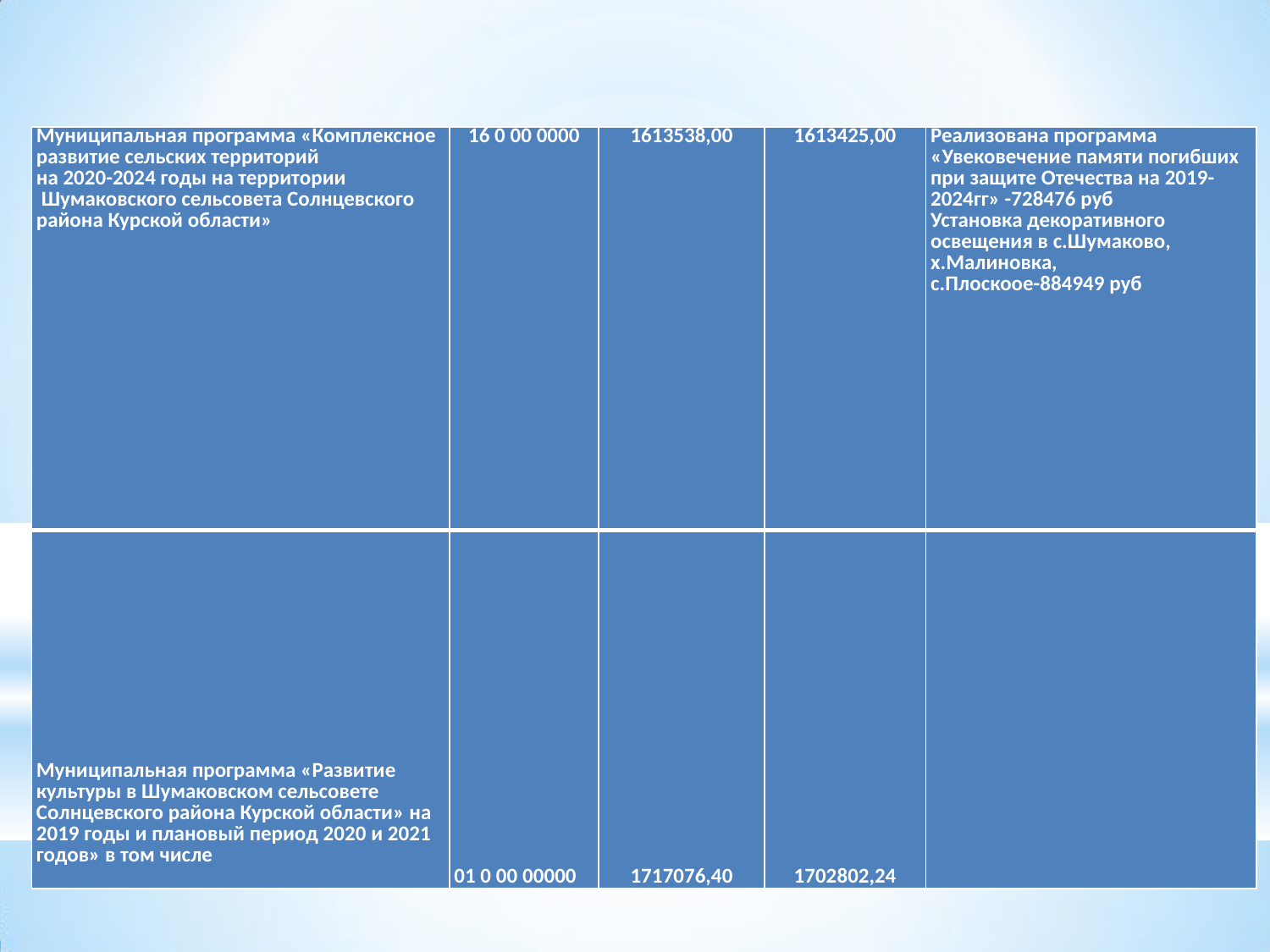

| Муниципальная программа «Комплексное развитие сельских территорий на 2020-2024 годы на территории Шумаковского сельсовета Солнцевского района Курской области» | 16 0 00 0000 | 1613538,00 | 1613425,00 | Реализована программа «Увековечение памяти погибших при защите Отечества на 2019-2024гг» -728476 руб Установка декоративного освещения в с.Шумаково, х.Малиновка, с.Плоскоое-884949 руб |
| --- | --- | --- | --- | --- |
| Муниципальная программа «Развитие культуры в Шумаковском сельсовете Солнцевского района Курской области» на 2019 годы и плановый период 2020 и 2021 годов» в том числе | 01 0 00 00000 | 1717076,40 | 1702802,24 |  |